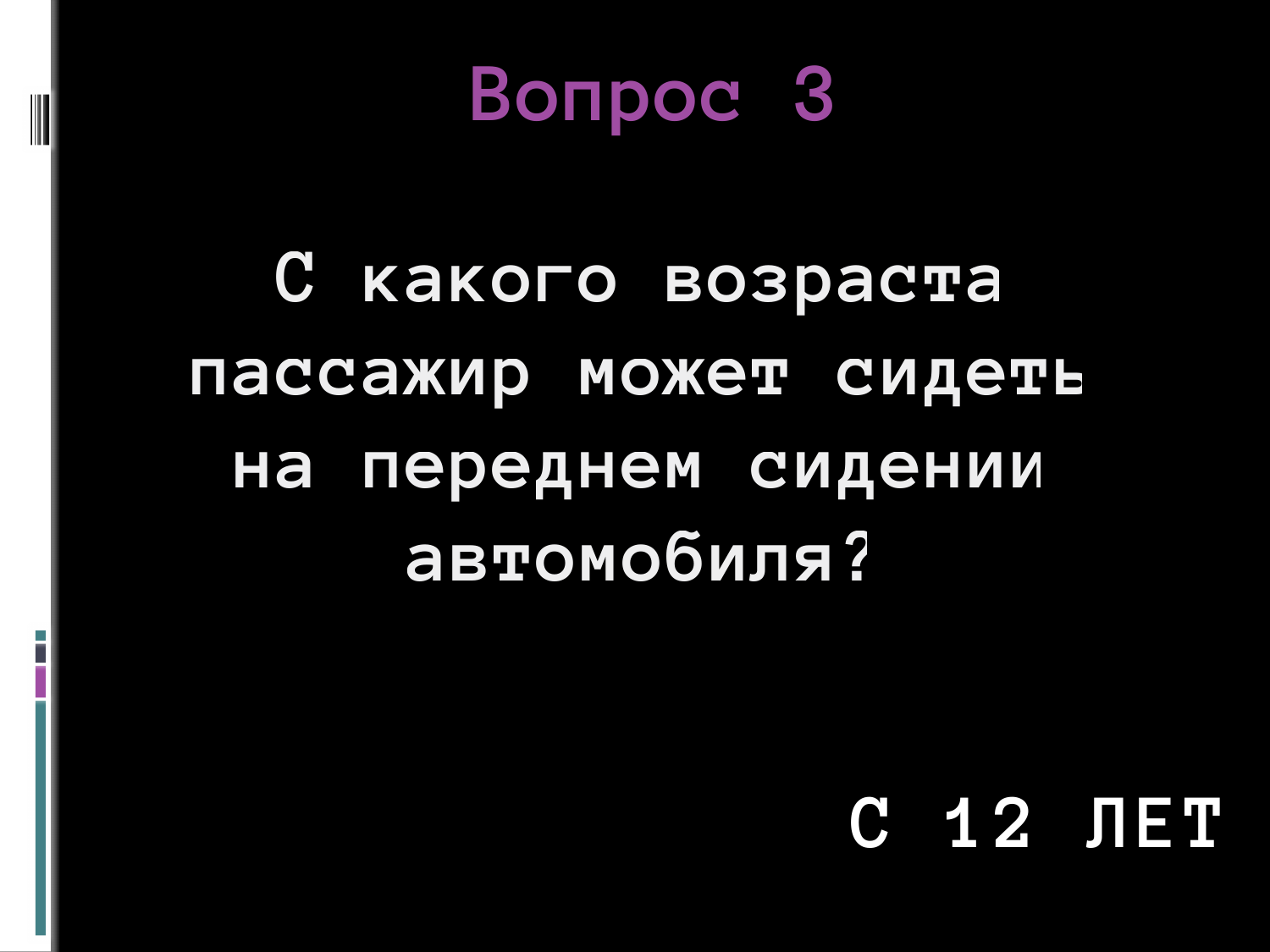

# Вопрос 3
С какого возраста пассажир может сидеть на переднем сидении автомобиля?
с 12 лет